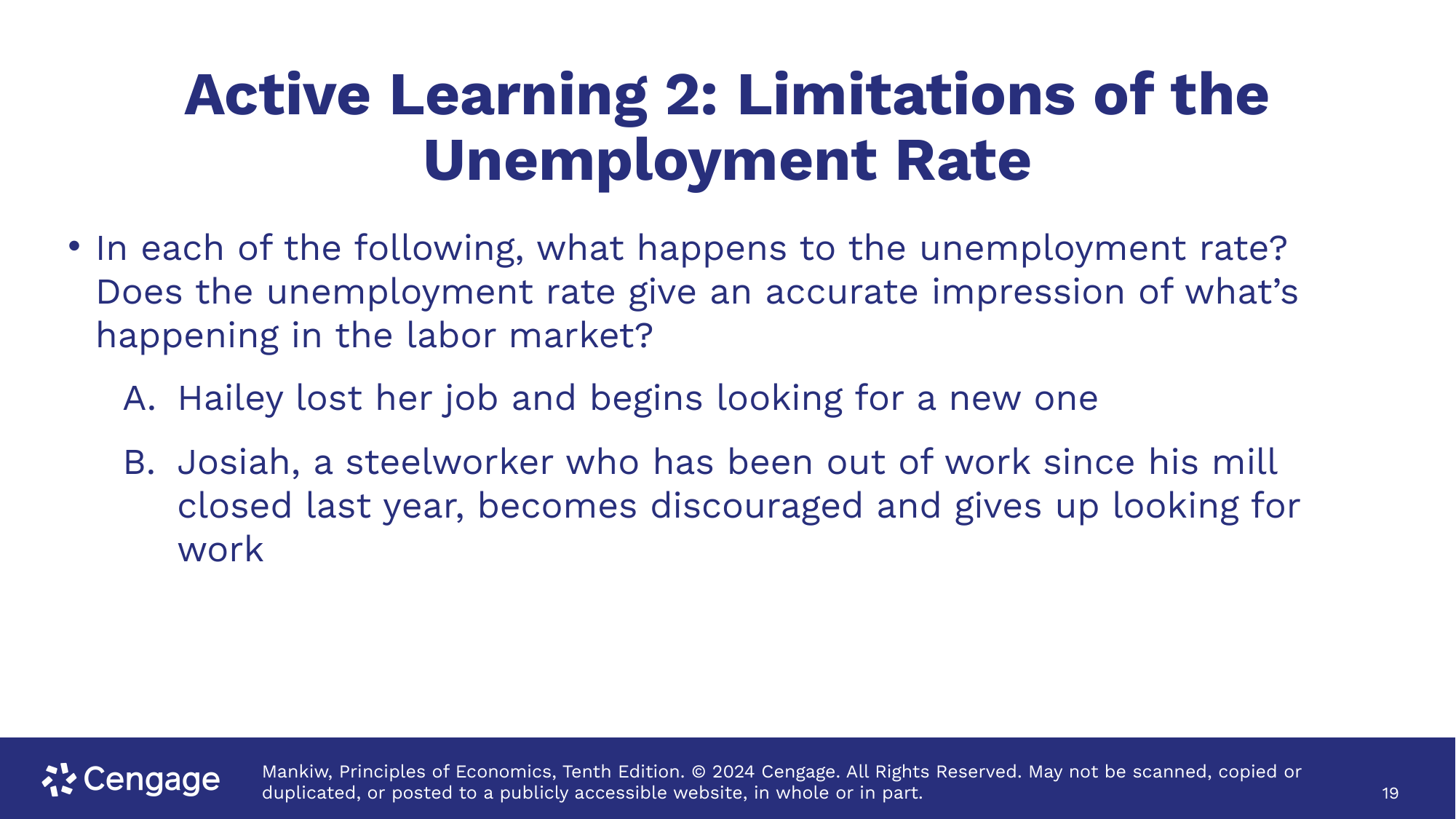

# Active Learning 2: Limitations of the Unemployment Rate
In each of the following, what happens to the unemployment rate? Does the unemployment rate give an accurate impression of what’s happening in the labor market?
Hailey lost her job and begins looking for a new one
Josiah, a steelworker who has been out of work since his mill closed last year, becomes discouraged and gives up looking for work